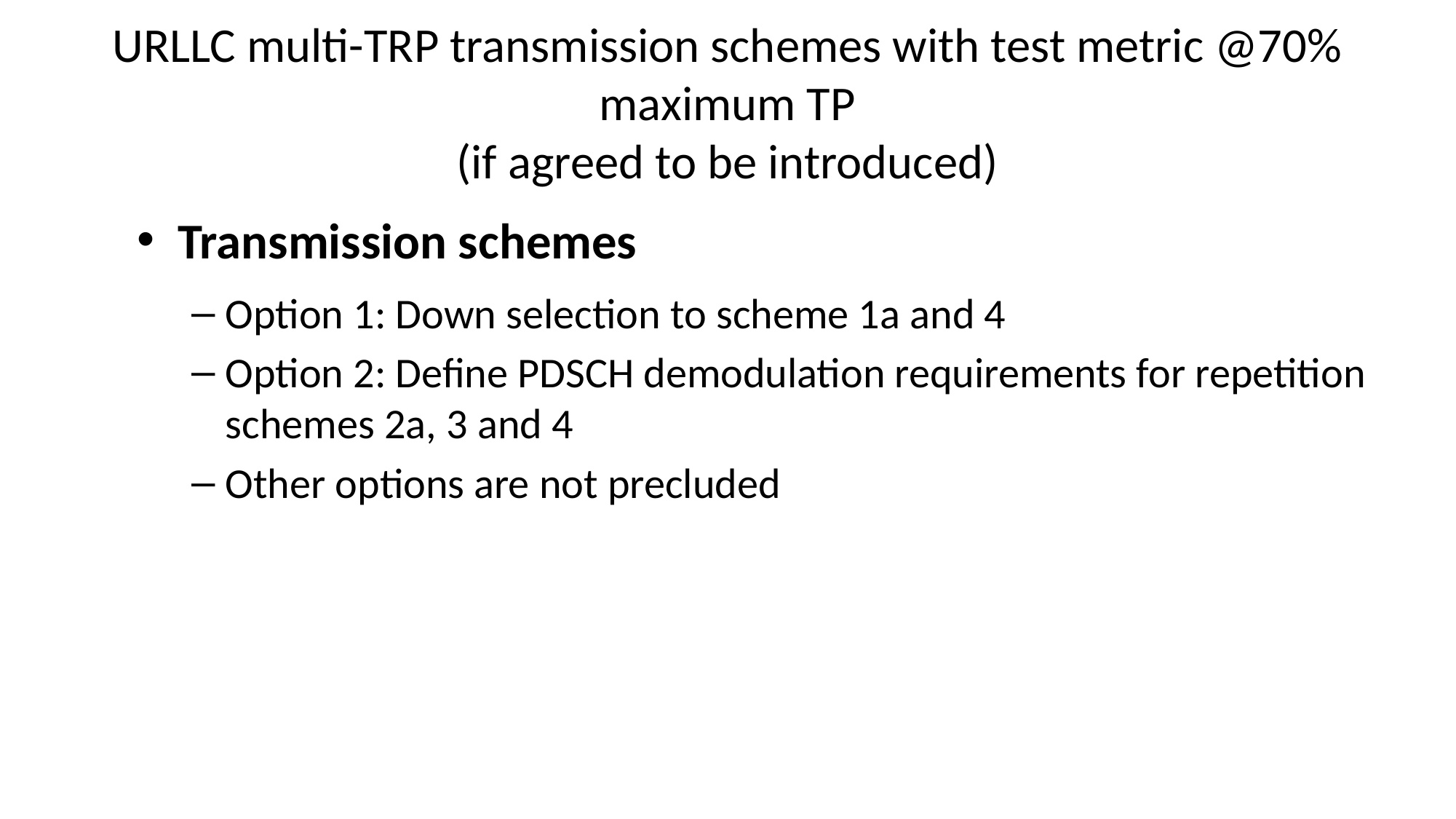

# URLLC multi-TRP transmission schemes with test metric @70% maximum TP (if agreed to be introduced)
Transmission schemes
Option 1: Down selection to scheme 1a and 4
Option 2: Define PDSCH demodulation requirements for repetition schemes 2a, 3 and 4
Other options are not precluded